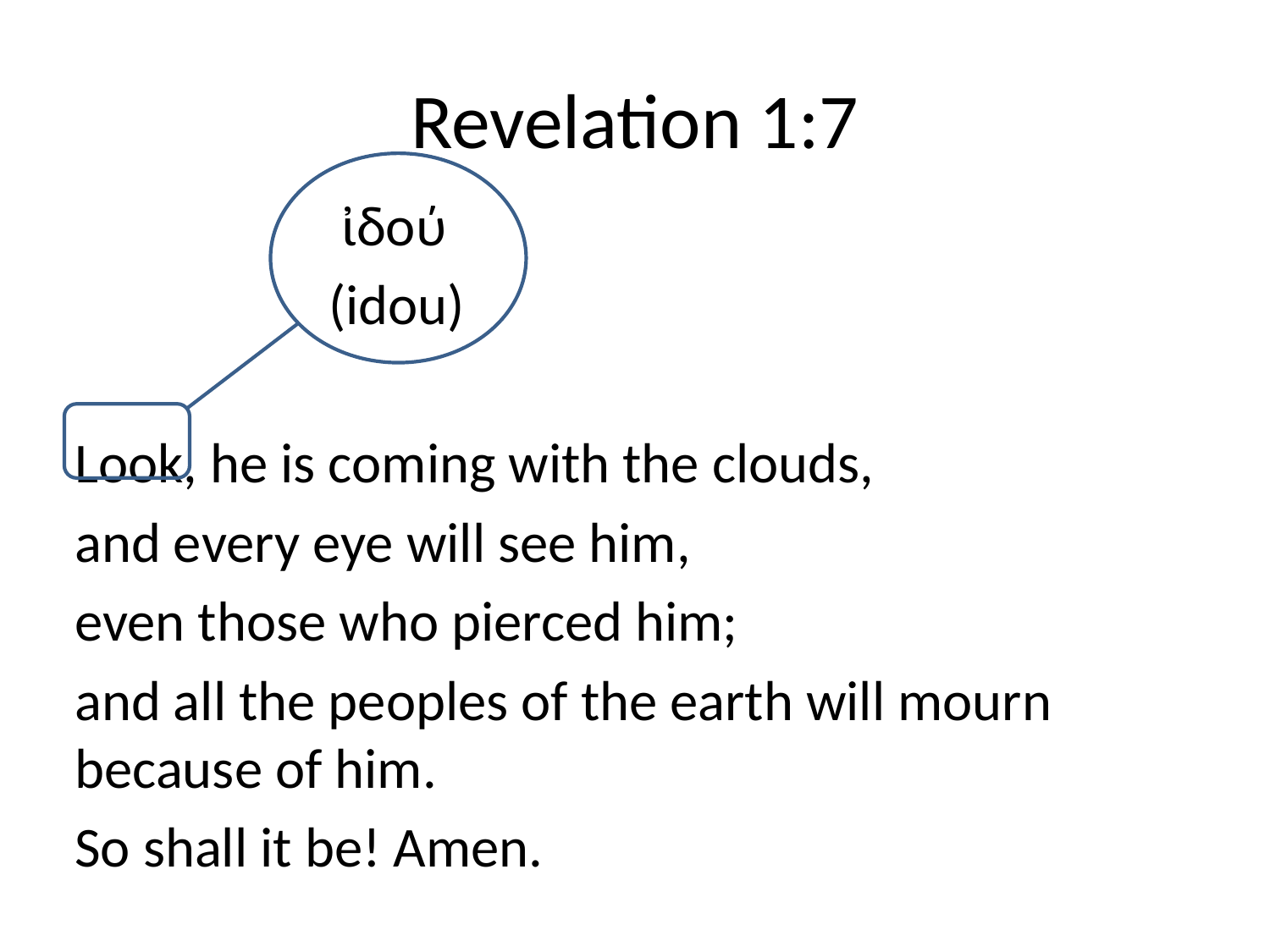

# Revelation 1:7

		 ἰδού
		(idou)

Look, he is coming with the clouds,
and every eye will see him,
even those who pierced him;
and all the peoples of the earth will mourn because of him.
So shall it be! Amen.